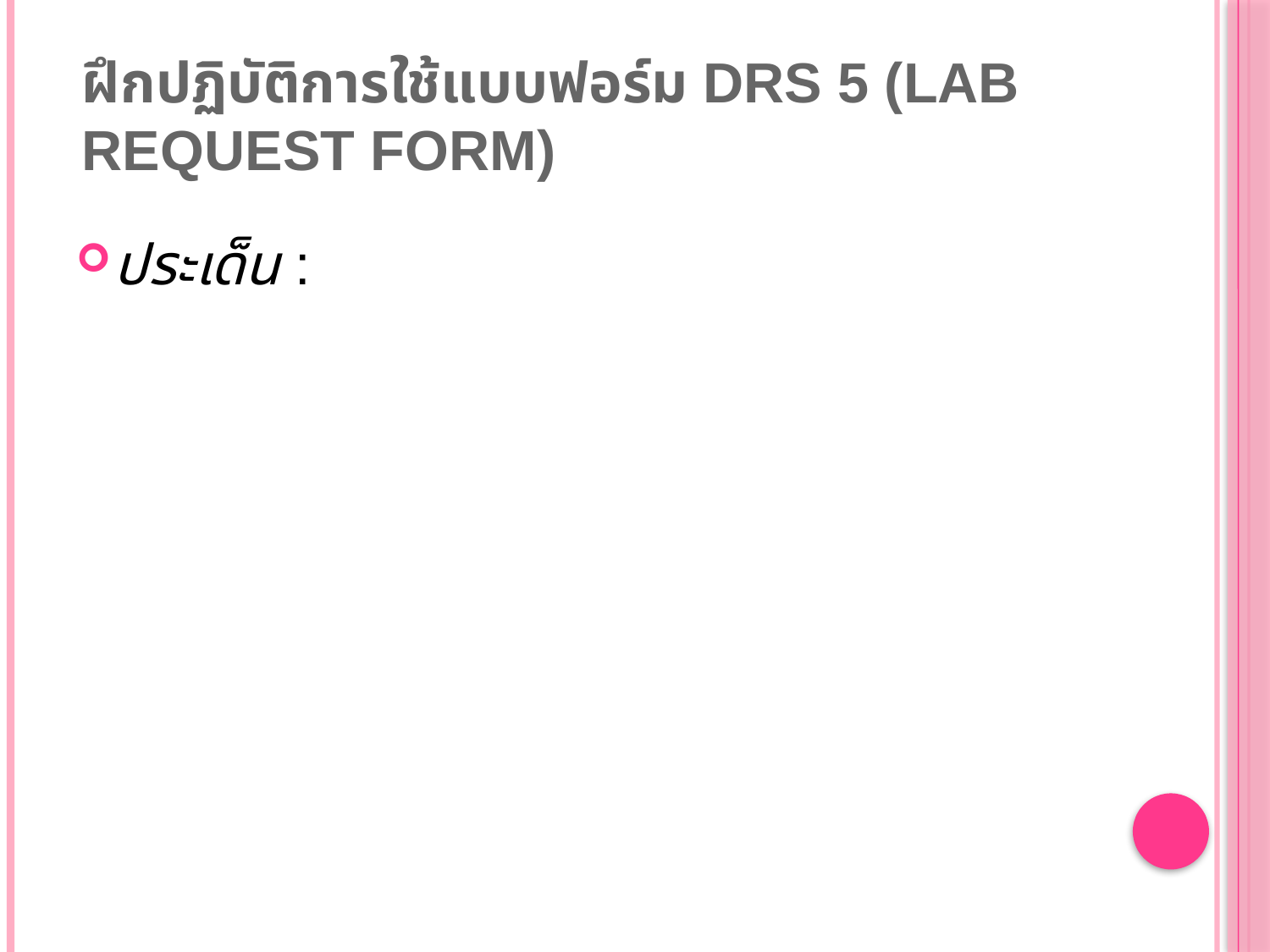

# ฝึกปฏิบัติการใช้แบบฟอร์ม DRS 5 (lab request form)
ประเด็น :